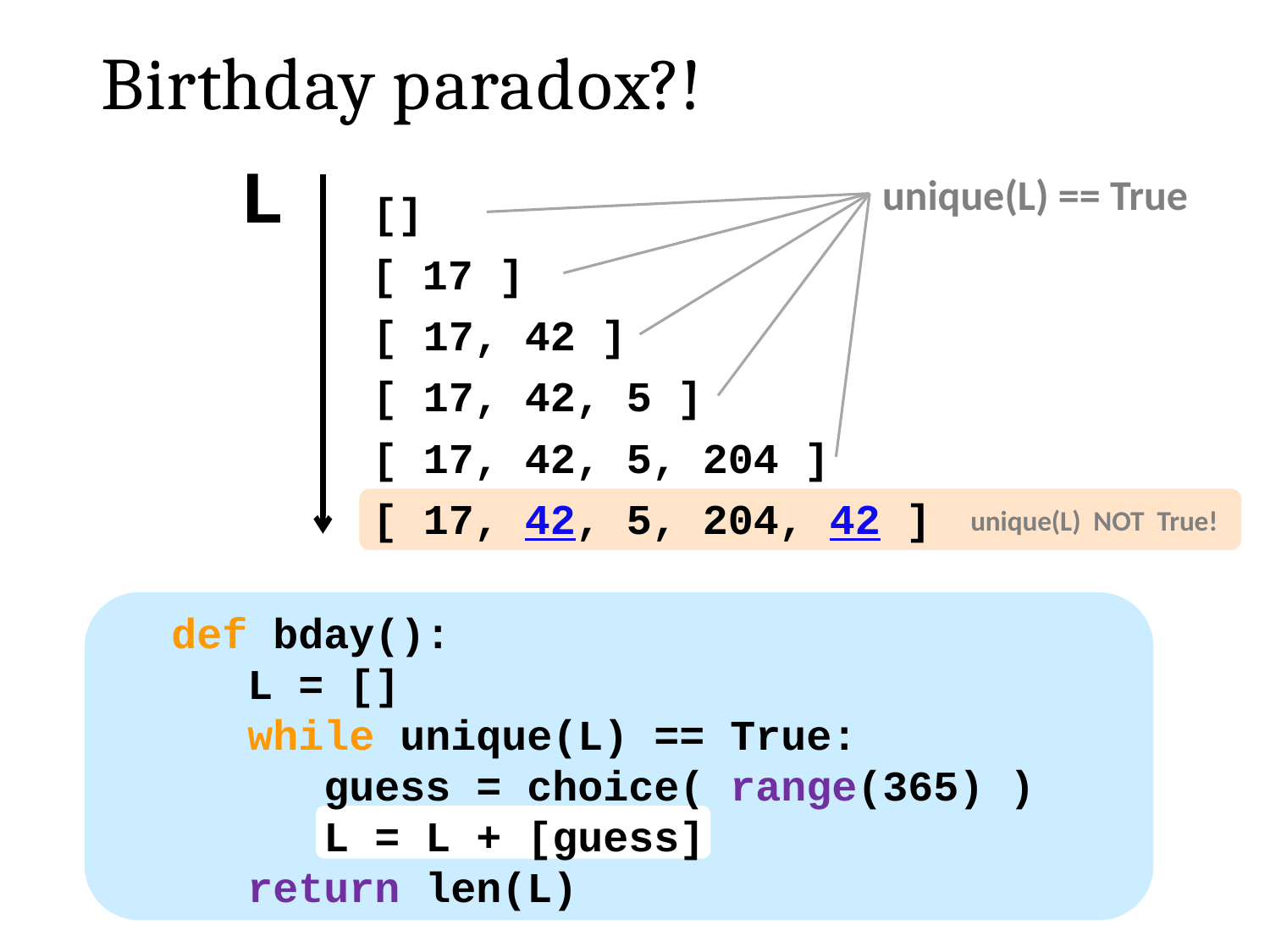

Birthday paradox?!
L
unique(L) == True
[]
[ 17 ]
[ 17, 42 ]
[ 17, 42, 5 ]
[ 17, 42, 5, 204 ]
[ 17, 42, 5, 204, 42 ]

unique(L)  NOT  True!

def bday():
   L = []
   while unique(L) == True:
      guess = choice( range(365) )
      L = L + [guess]
   return len(L)